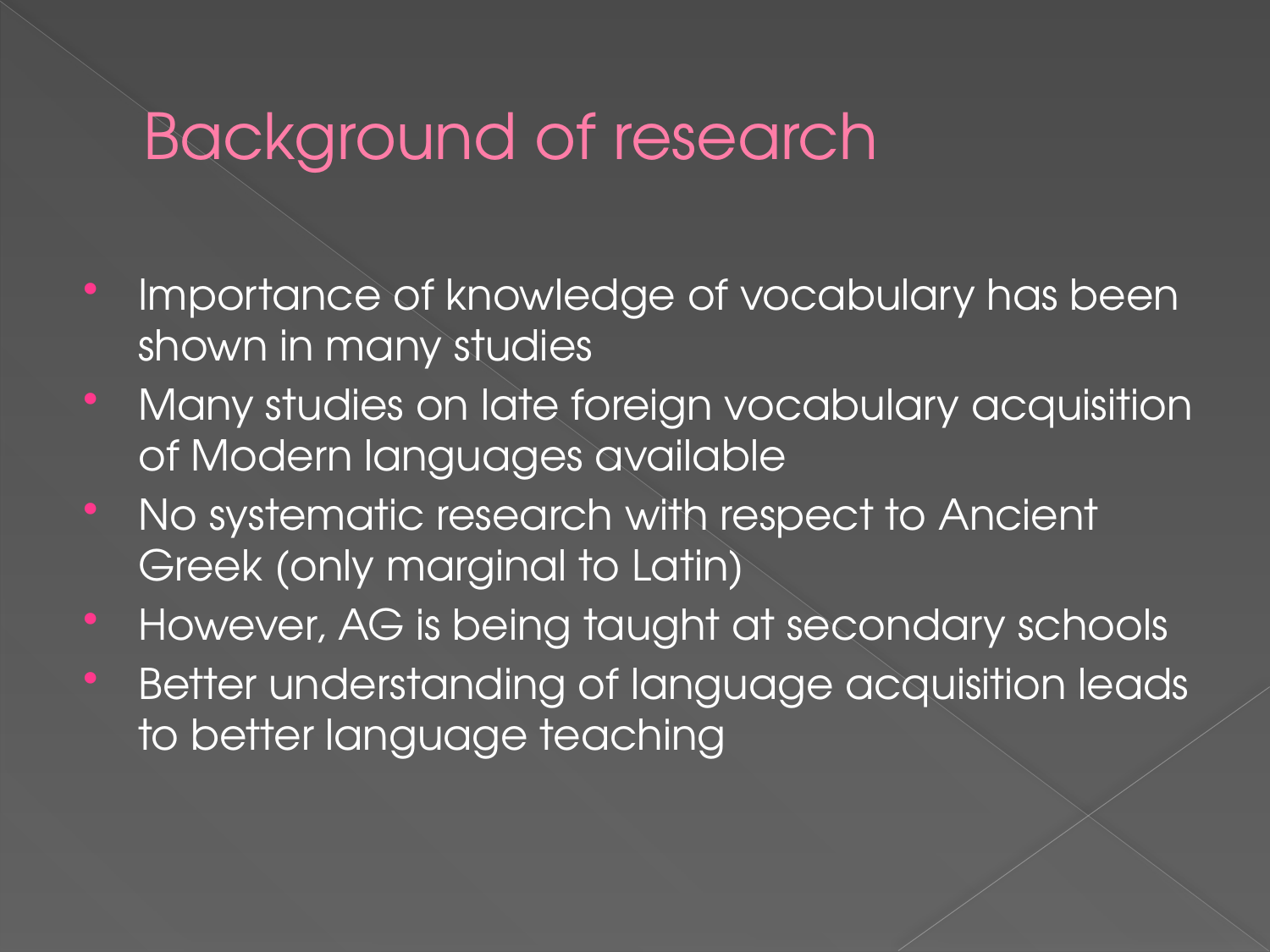

# Background of research
Importance of knowledge of vocabulary has been shown in many studies
Many studies on late foreign vocabulary acquisition of Modern languages available
No systematic research with respect to Ancient Greek (only marginal to Latin)
However, AG is being taught at secondary schools
Better understanding of language acquisition leads to better language teaching